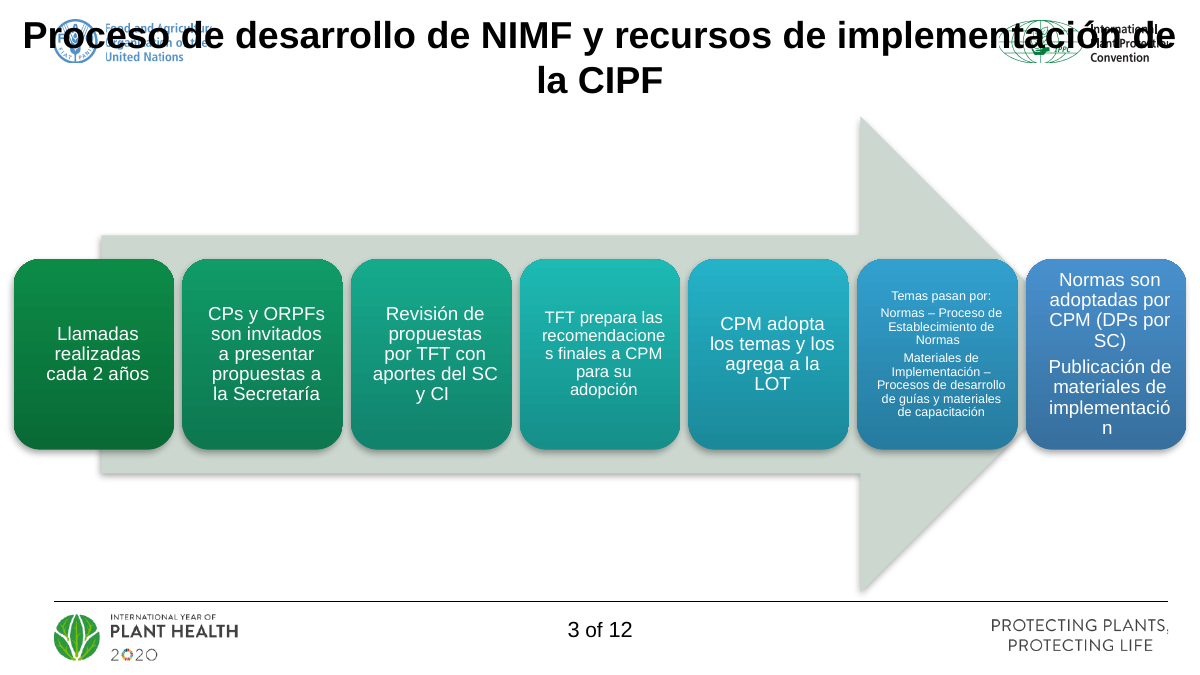

# Proceso de desarrollo de NIMF y recursos de implementación de la CIPF
Llamadas realizadas cada 2 años
CPs y ORPFs son invitados a presentar propuestas a la Secretaría
Revisión de propuestas por TFT con aportes del SC y CI
TFT prepara las recomendaciones finales a CPM para su adopción
CPM adopta los temas y los agrega a la LOT
Temas pasan por:
Normas – Proceso de Establecimiento de Normas
Materiales de Implementación – Procesos de desarrollo de guías y materiales de capacitación
Normas son adoptadas por CPM (DPs por SC)
Publicación de materiales de implementación
3 of 12